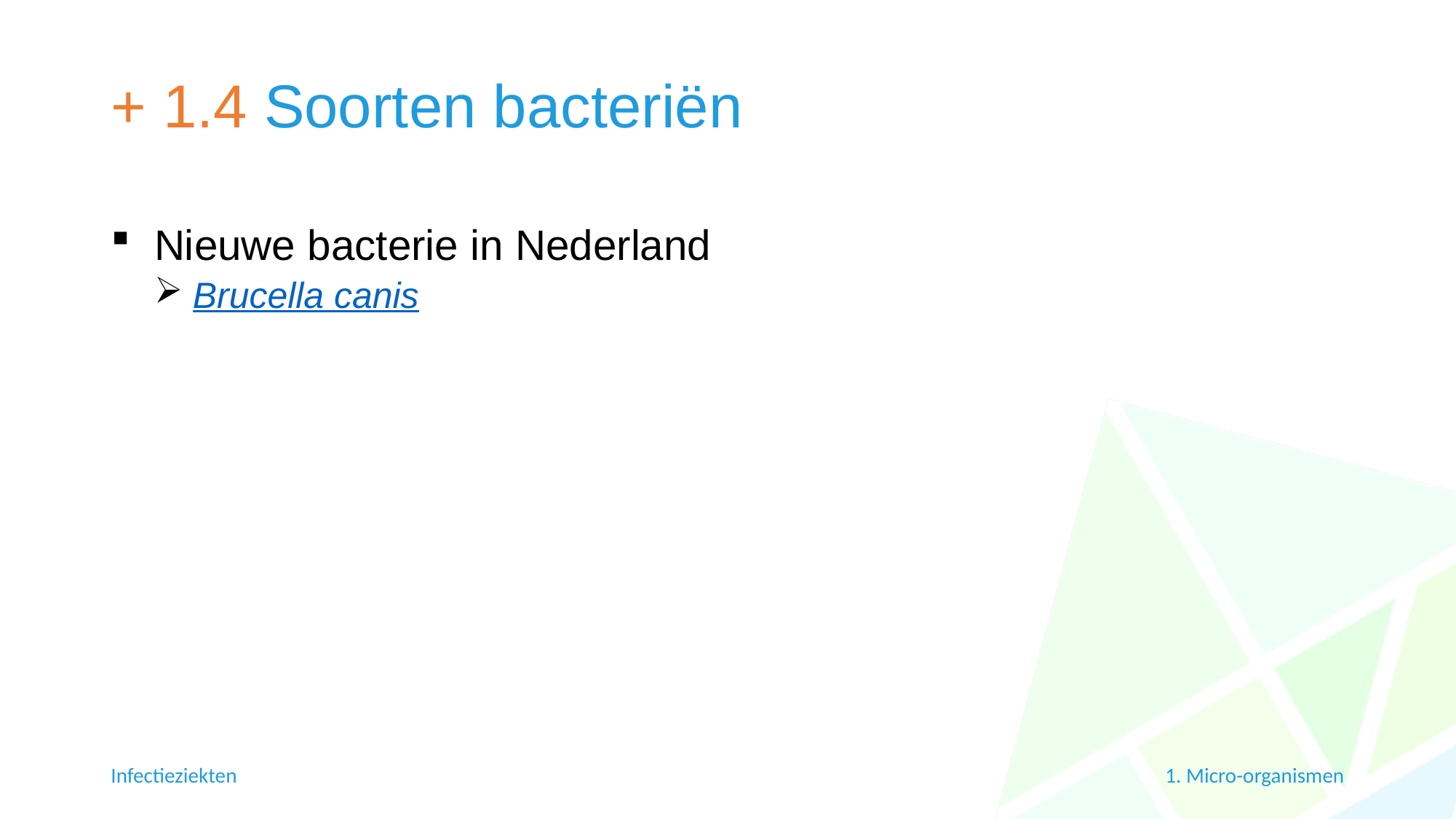

# + 1.4 Soorten bacteriën
Nieuwe bacterie in Nederland
Brucella canis

Infectieziekten
1. Micro-organismen